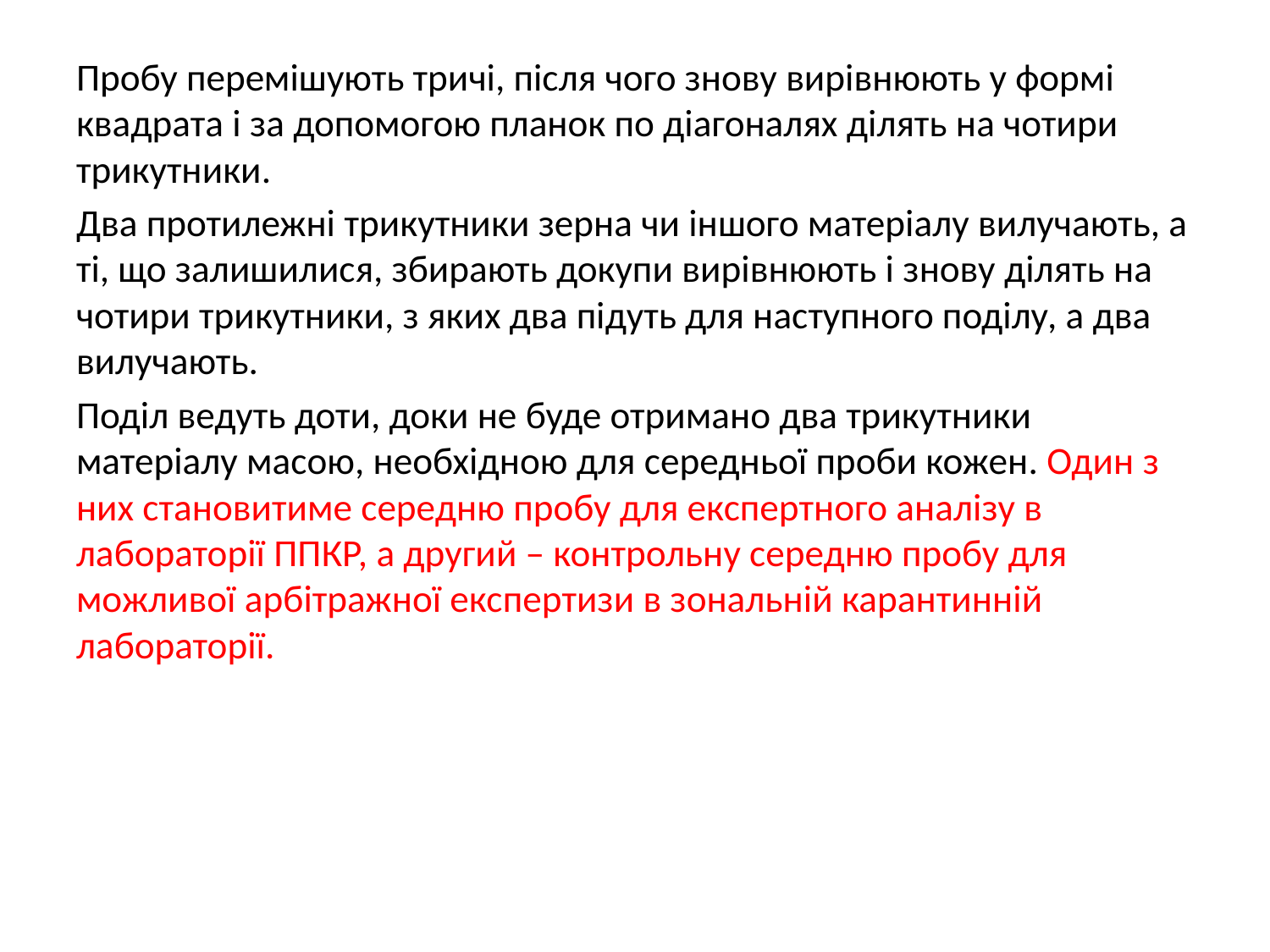

Пробу перемішують тричі, після чого знову вирівнюють у формі квадрата і за допомогою планок по діагоналях ділять на чотири трикутники.
Два протилежні трикутники зерна чи іншого матеріалу вилучають, а ті, що залишилися, збирають докупи вирівнюють і знову ділять на чотири трикутники, з яких два підуть для наступного поділу, а два вилучають.
Поділ ведуть доти, доки не буде отримано два трикутники матеріалу масою, необхідною для середньої проби кожен. Один з них становитиме середню пробу для експертного аналізу в лабораторії ППКР, а другий – контрольну середню пробу для можливої арбітражної експертизи в зональній карантинній лабораторії.